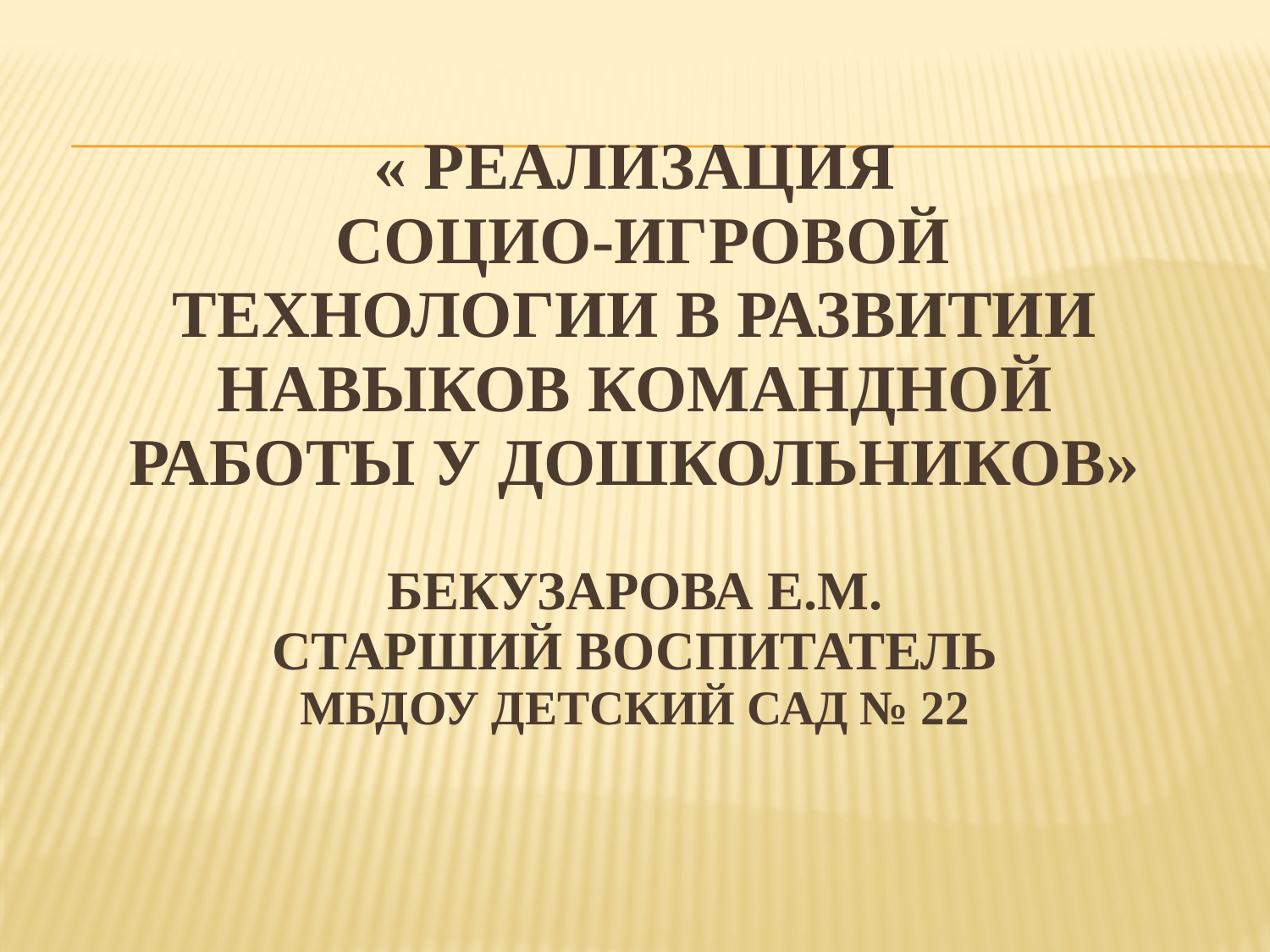

# « Реализация социо-игровой технологии в развитии навыков командной работы у дошкольников» Бекузарова Е.М. Старший воспитатель МБДОУ детский сад № 22